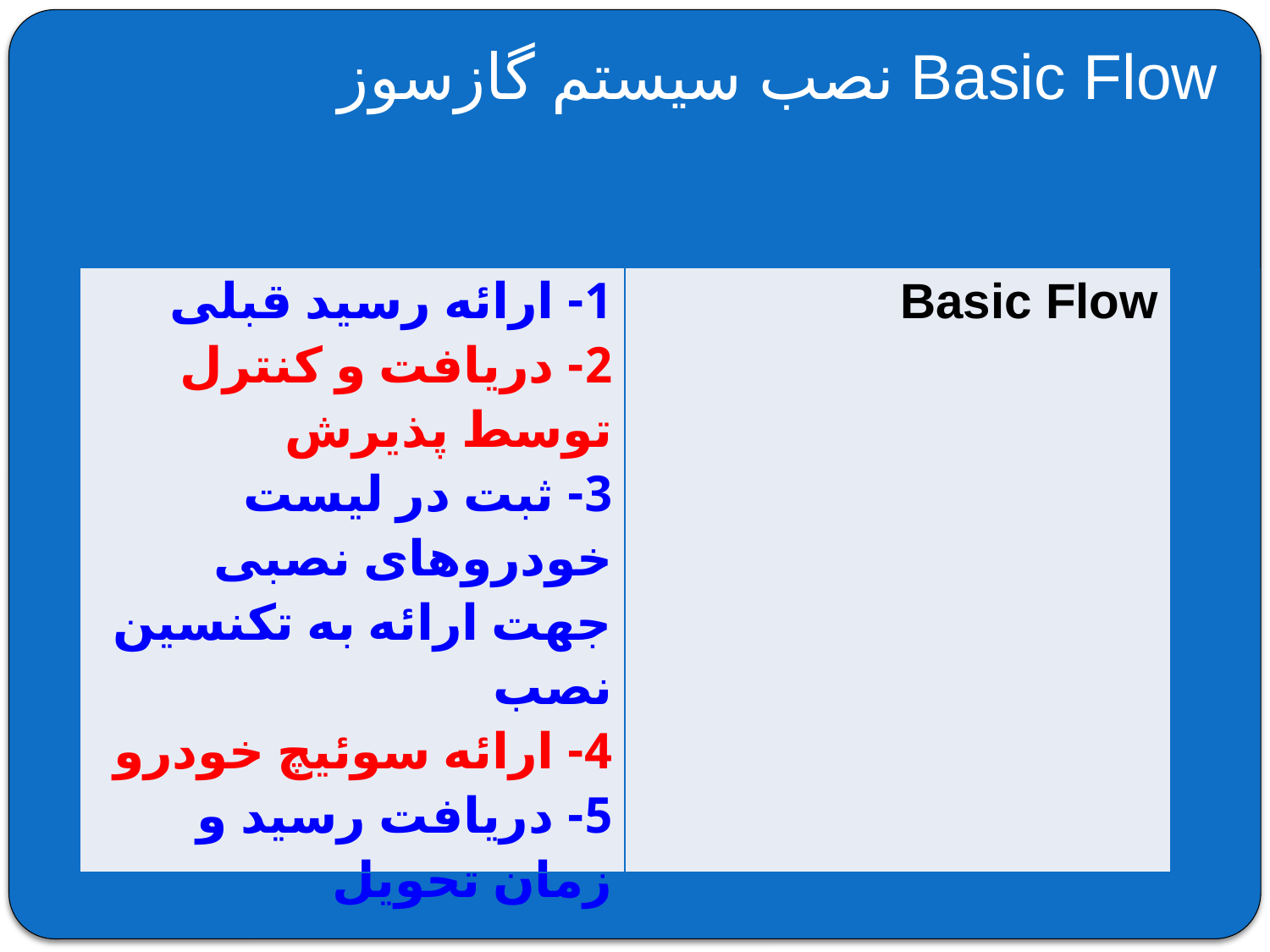

Basic Flow نصب سیستم گازسوز
| 1- ارائه رسید قبلی 2- دریافت و کنترل توسط پذیرش 3- ثبت در لیست خودروهای نصبی جهت ارائه به تکنسین نصب 4- ارائه سوئیچ خودرو 5- دریافت رسید و زمان تحویل | Basic Flow |
| --- | --- |